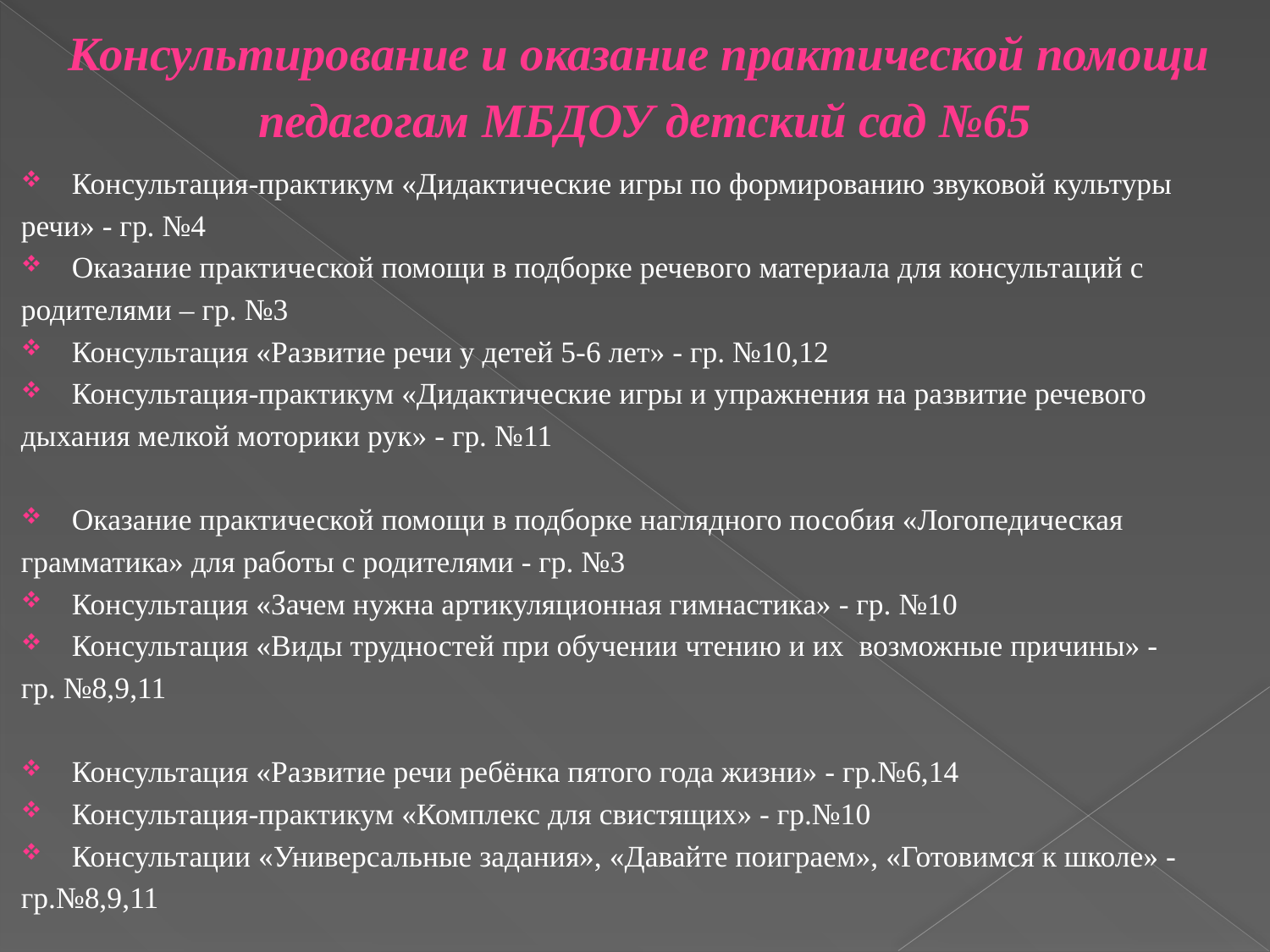

Консультирование и оказание практической помощи
 педагогам МБДОУ детский сад №65

Консультация-практикум «Дидактические игры по формированию звуковой культуры
речи» - гр. №4
Оказание практической помощи в подборке речевого материала для консультаций с
родителями – гр. №3
Консультация «Развитие речи у детей 5-6 лет» - гр. №10,12
Консультация-практикум «Дидактические игры и упражнения на развитие речевого
дыхания мелкой моторики рук» - гр. №11

Оказание практической помощи в подборке наглядного пособия «Логопедическая
грамматика» для работы с родителями - гр. №3
Консультация «Зачем нужна артикуляционная гимнастика» - гр. №10
Консультация «Виды трудностей при обучении чтению и их  возможные причины» -
гр. №8,9,11

Консультация «Развитие речи ребёнка пятого года жизни» - гр.№6,14
Консультация-практикум «Комплекс для свистящих» - гр.№10
Консультации «Универсальные задания», «Давайте поиграем», «Готовимся к школе» -
гр.№8,9,11